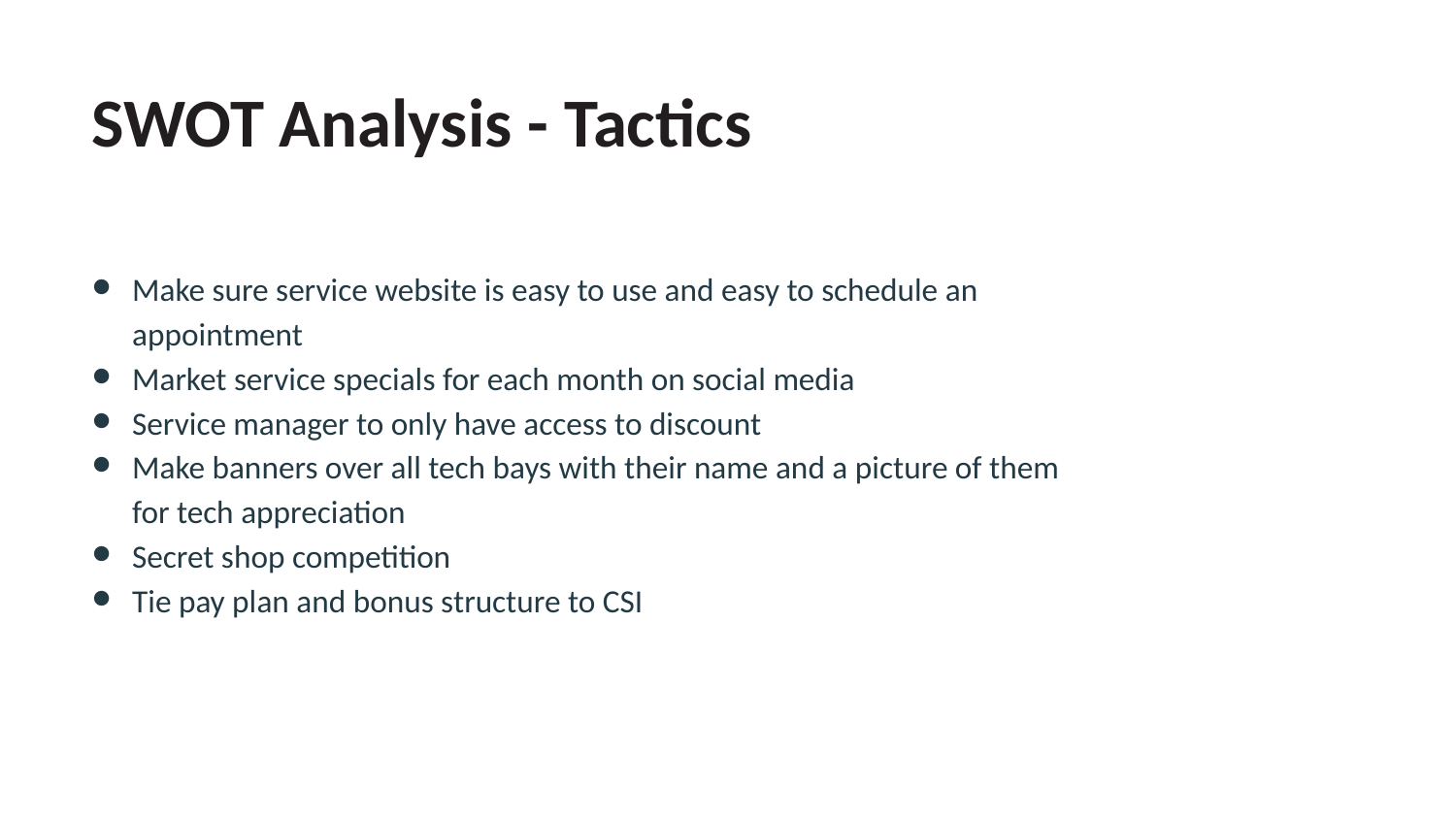

# SWOT Analysis - Tactics

Make sure service website is easy to use and easy to schedule an appointment
Market service specials for each month on social media
Service manager to only have access to discount
Make banners over all tech bays with their name and a picture of them for tech appreciation
Secret shop competition
Tie pay plan and bonus structure to CSI